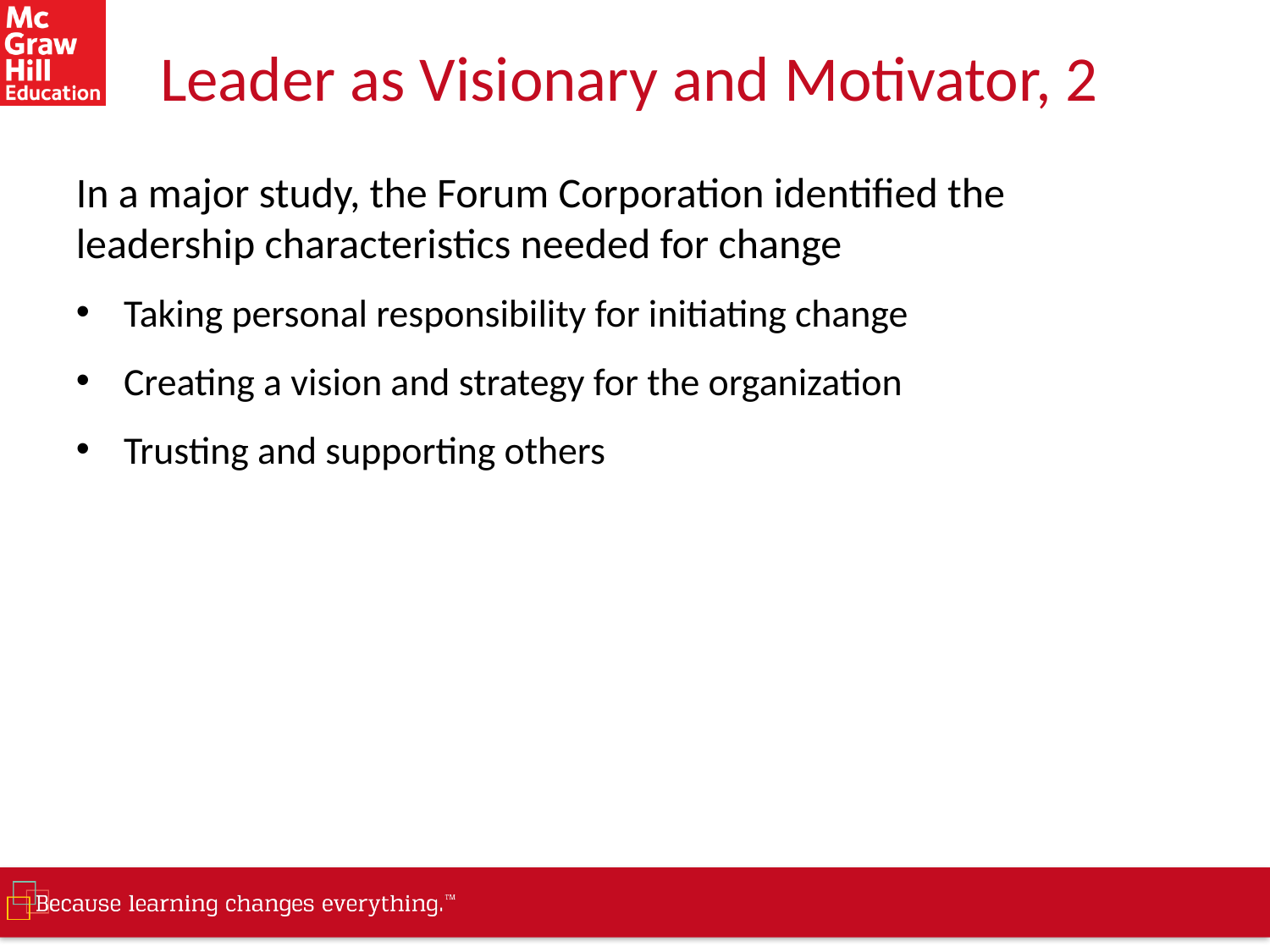

# Leader as Visionary and Motivator, 2
In a major study, the Forum Corporation identified the leadership characteristics needed for change
Taking personal responsibility for initiating change
Creating a vision and strategy for the organization
Trusting and supporting others